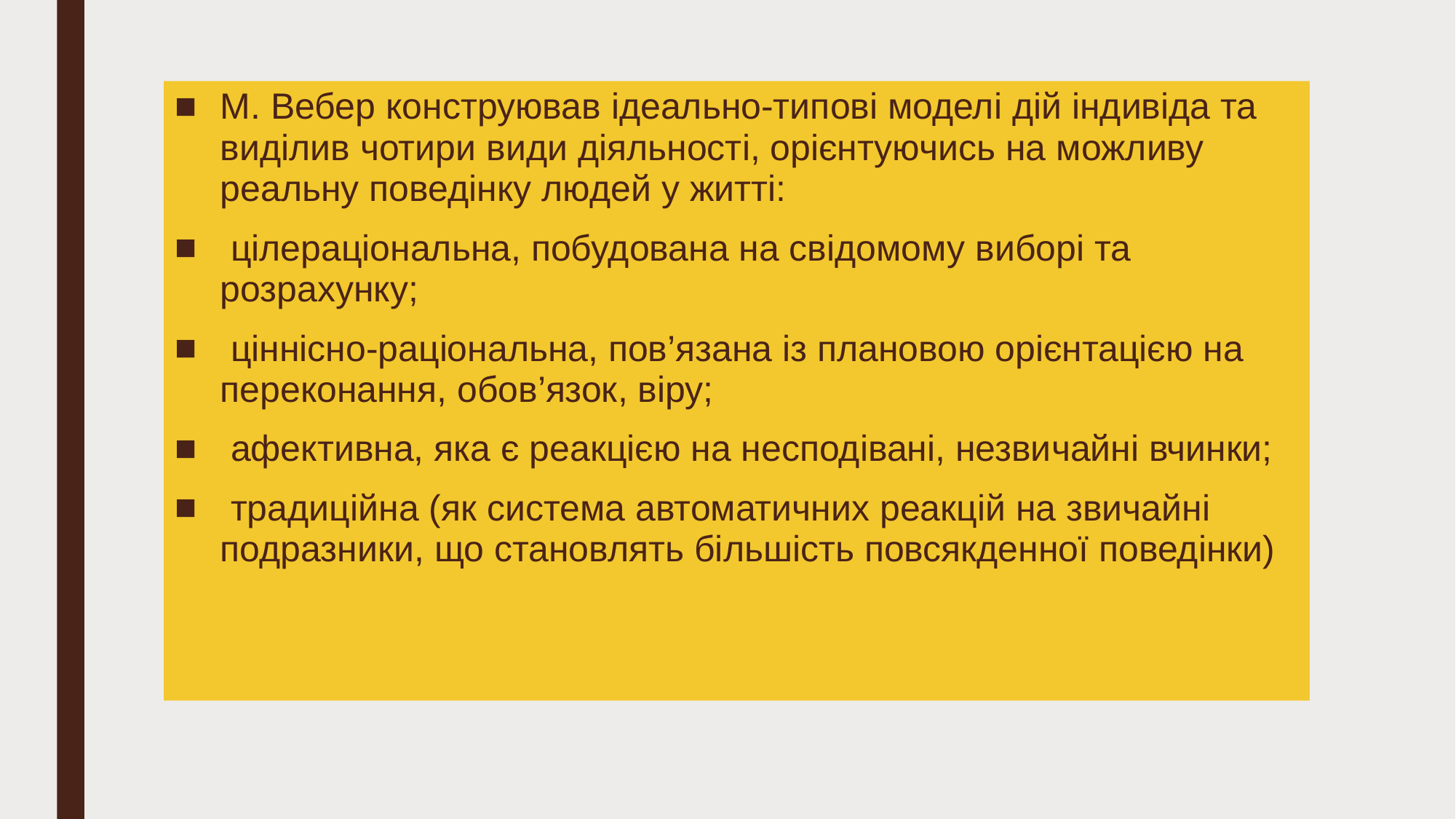

М. Вебер конструював ідеально-типові моделі дій індивіда та виділив чотири види діяльності, орієнтуючись на можливу реальну поведінку людей у житті:
 цілераціональна, побудована на свідомому виборі та розрахунку;
 ціннісно-раціональна, пов’язана із плановою орієнтацією на переконання, обов’язок, віру;
 афективна, яка є реакцією на несподівані, незвичайні вчинки;
 традиційна (як система автоматичних реакцій на звичайні подразники, що становлять більшість повсякденної поведінки)